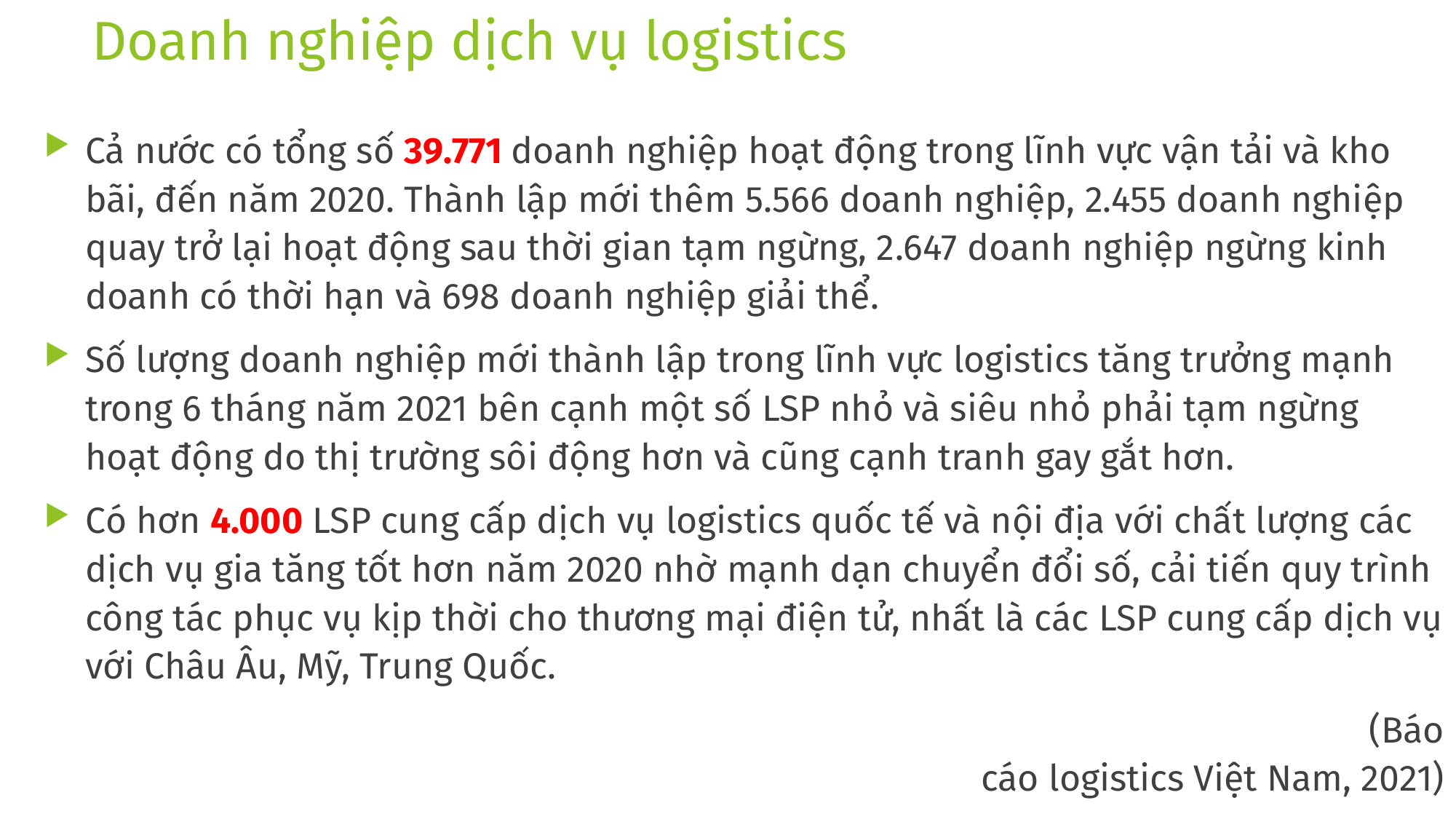

# Doanh nghiệp dịch vụ logistics
Cả nước có tổng số 39.771 doanh nghiệp hoạt động trong lĩnh vực vận tải và kho bãi, đến năm 2020. Thành lập mới thêm 5.566 doanh nghiệp, 2.455 doanh nghiệp quay trở lại hoạt động sau thời gian tạm ngừng, 2.647 doanh nghiệp ngừng kinh doanh có thời hạn và 698 doanh nghiệp giải thể.
Số lượng doanh nghiệp mới thành lập trong lĩnh vực logistics tăng trưởng mạnh trong 6 tháng năm 2021 bên cạnh một số LSP nhỏ và siêu nhỏ phải tạm ngừng hoạt động do thị trường sôi động hơn và cũng cạnh tranh gay gắt hơn.
Có hơn 4.000 LSP cung cấp dịch vụ logistics quốc tế và nội địa với chất lượng các dịch vụ gia tăng tốt hơn năm 2020 nhờ mạnh dạn chuyển đổi số, cải tiến quy trình công tác phục vụ kịp thời cho thương mại điện tử, nhất là các LSP cung cấp dịch vụ với Châu Âu, Mỹ, Trung Quốc.
												(Báo cáo logistics Việt Nam, 2021)